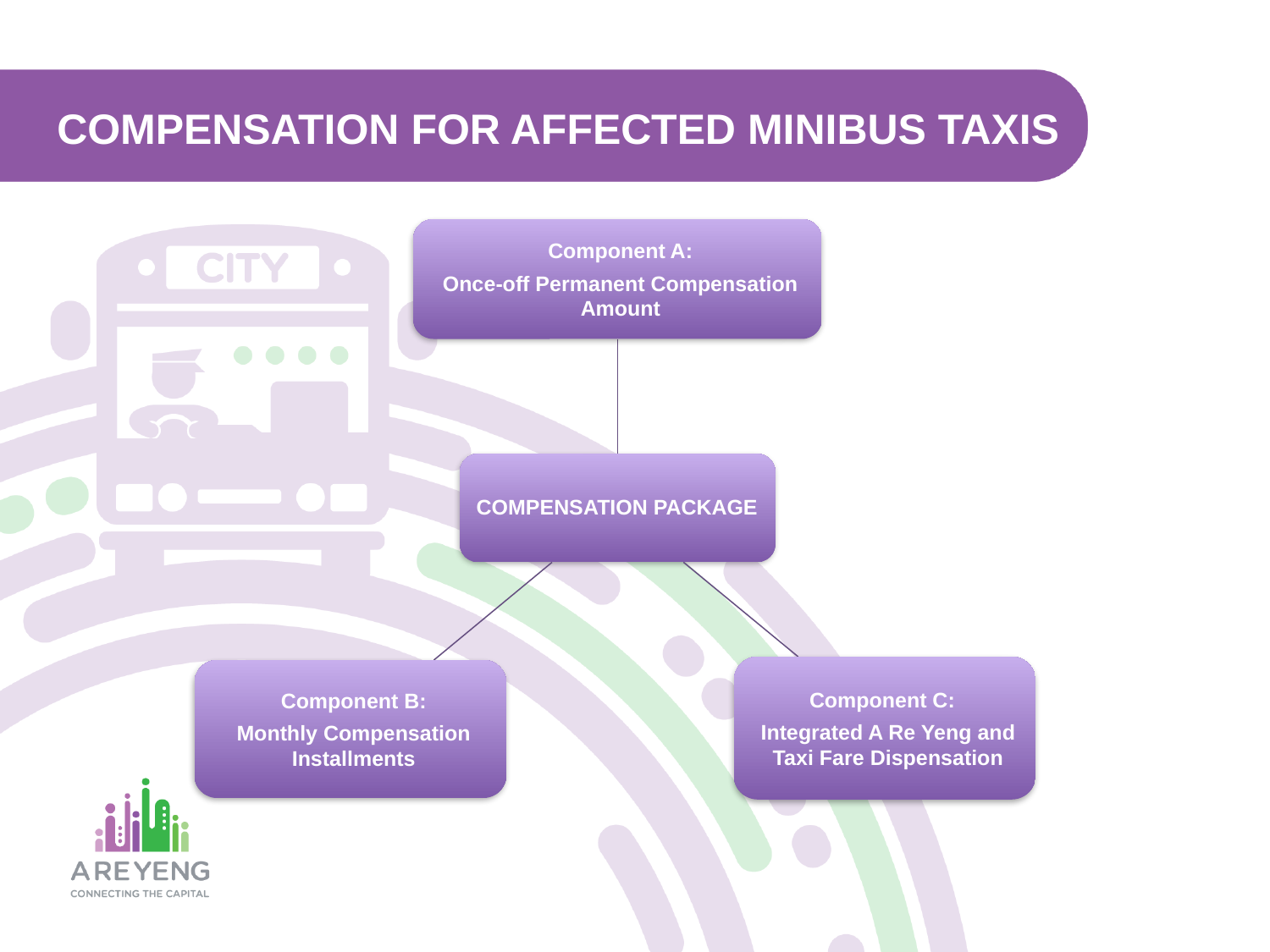

# COMPENSATION FOR AFFECTED MINIBUS TAXIS

COMPENSATION PACKAGE
Component A:
Once-off Permanent Compensation Amount
Component C:
Integrated A Re Yeng and Taxi Fare Dispensation
Component B:
Monthly Compensation Installments